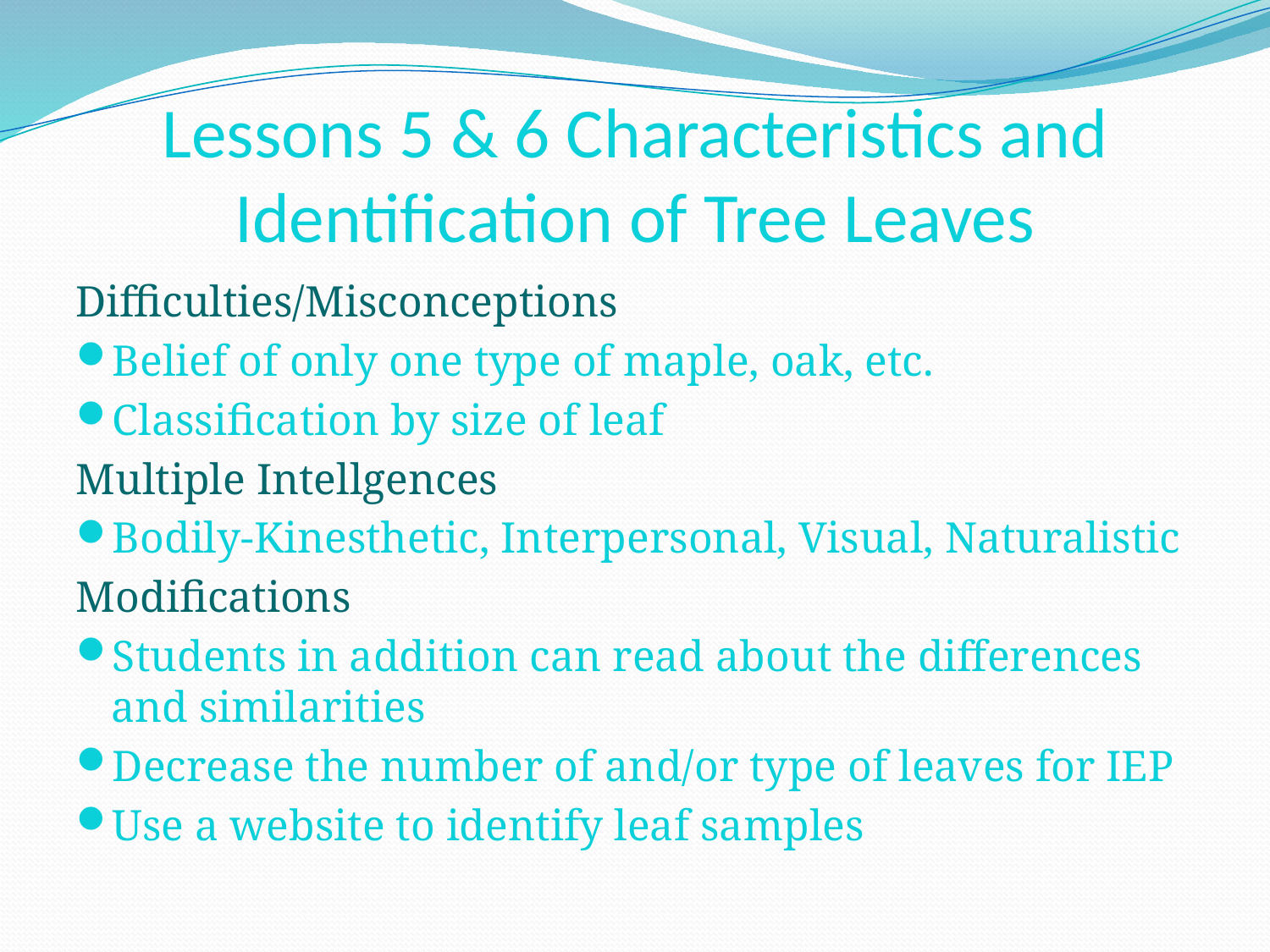

# Lessons 5 & 6 Characteristics and Identification of Tree Leaves
Difficulties/Misconceptions
Belief of only one type of maple, oak, etc.
Classification by size of leaf
Multiple Intellgences
Bodily-Kinesthetic, Interpersonal, Visual, Naturalistic
Modifications
Students in addition can read about the differences and similarities
Decrease the number of and/or type of leaves for IEP
Use a website to identify leaf samples